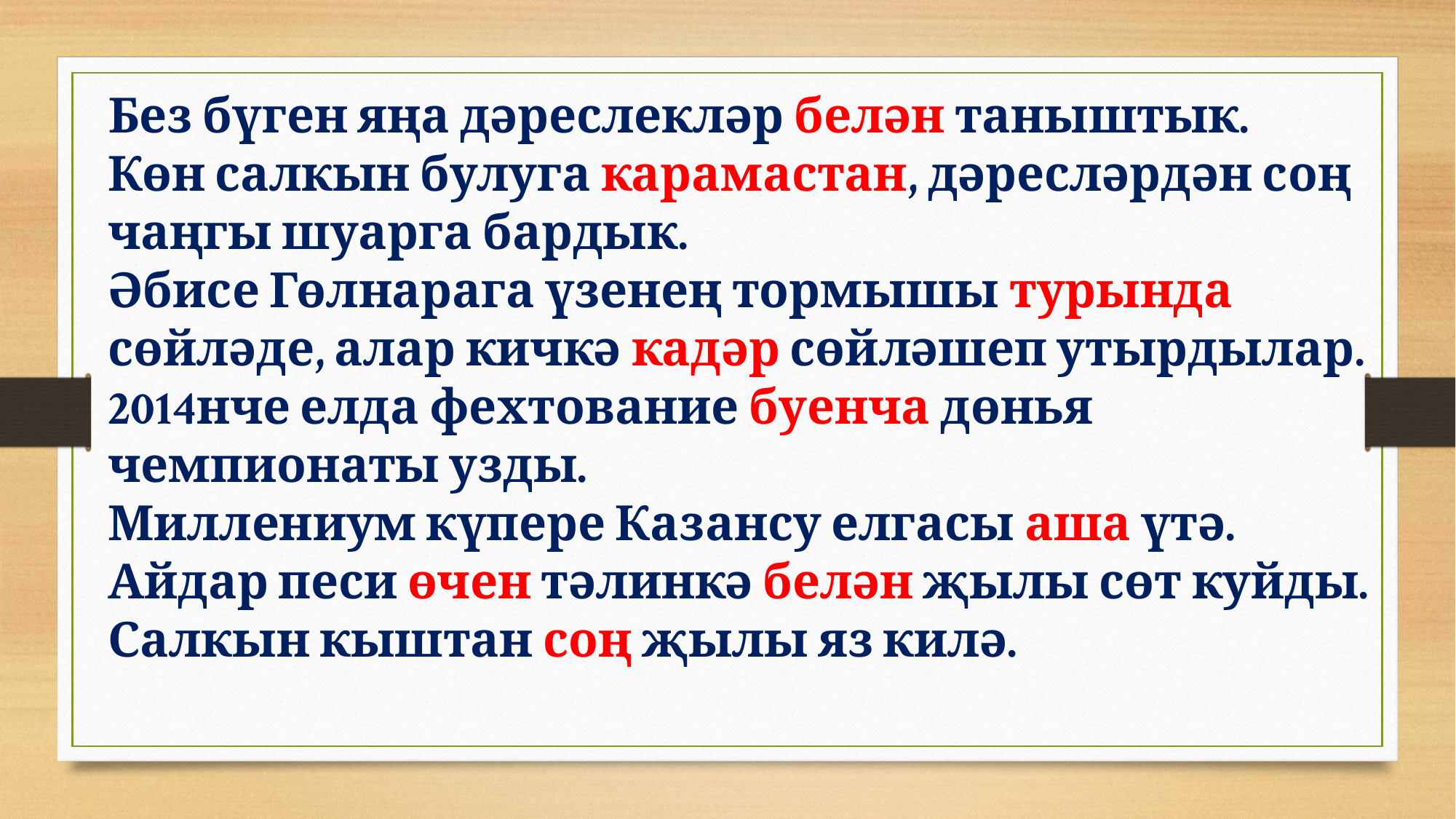

Без бүген яңа дәреслекләр белән таныштык.
Көн салкын булуга карамастан, дәресләрдән соң чаңгы шуарга бардык.
Әбисе Гөлнарага үзенең тормышы турында сөйләде, алар кичкә кадәр сөйләшеп утырдылар.
2014нче елда фехтование буенча дөнья чемпионаты узды.
Миллениум күпере Казансу елгасы аша үтә.
Айдар песи өчен тәлинкә белән җылы сөт куйды.
Салкын кыштан соң җылы яз килә.